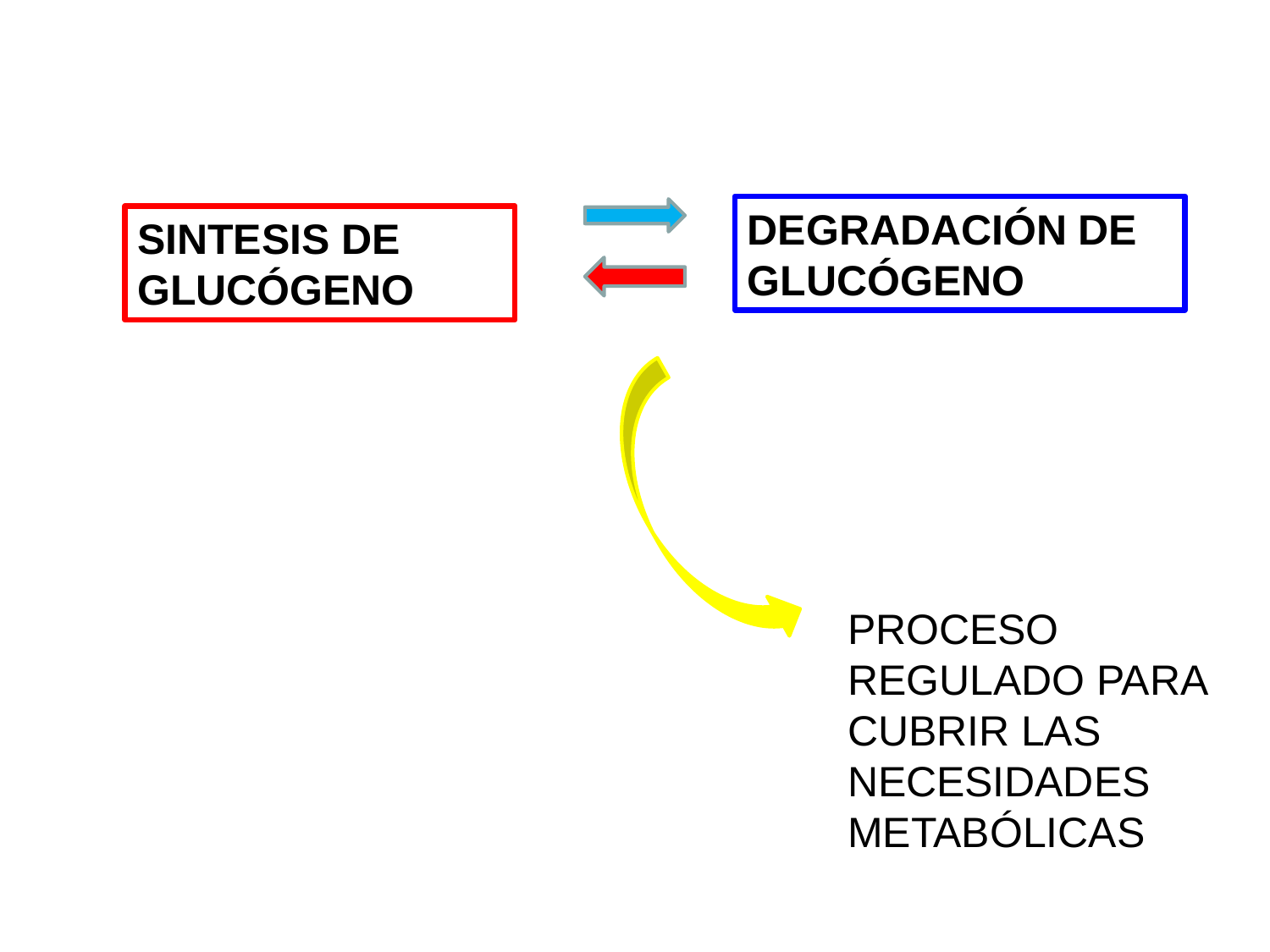

DEGRADACIÓN DE GLUCÓGENO

SINTESIS DE GLUCÓGENO

PROCESO REGULADO PARA CUBRIR LAS NECESIDADES METABÓLICAS